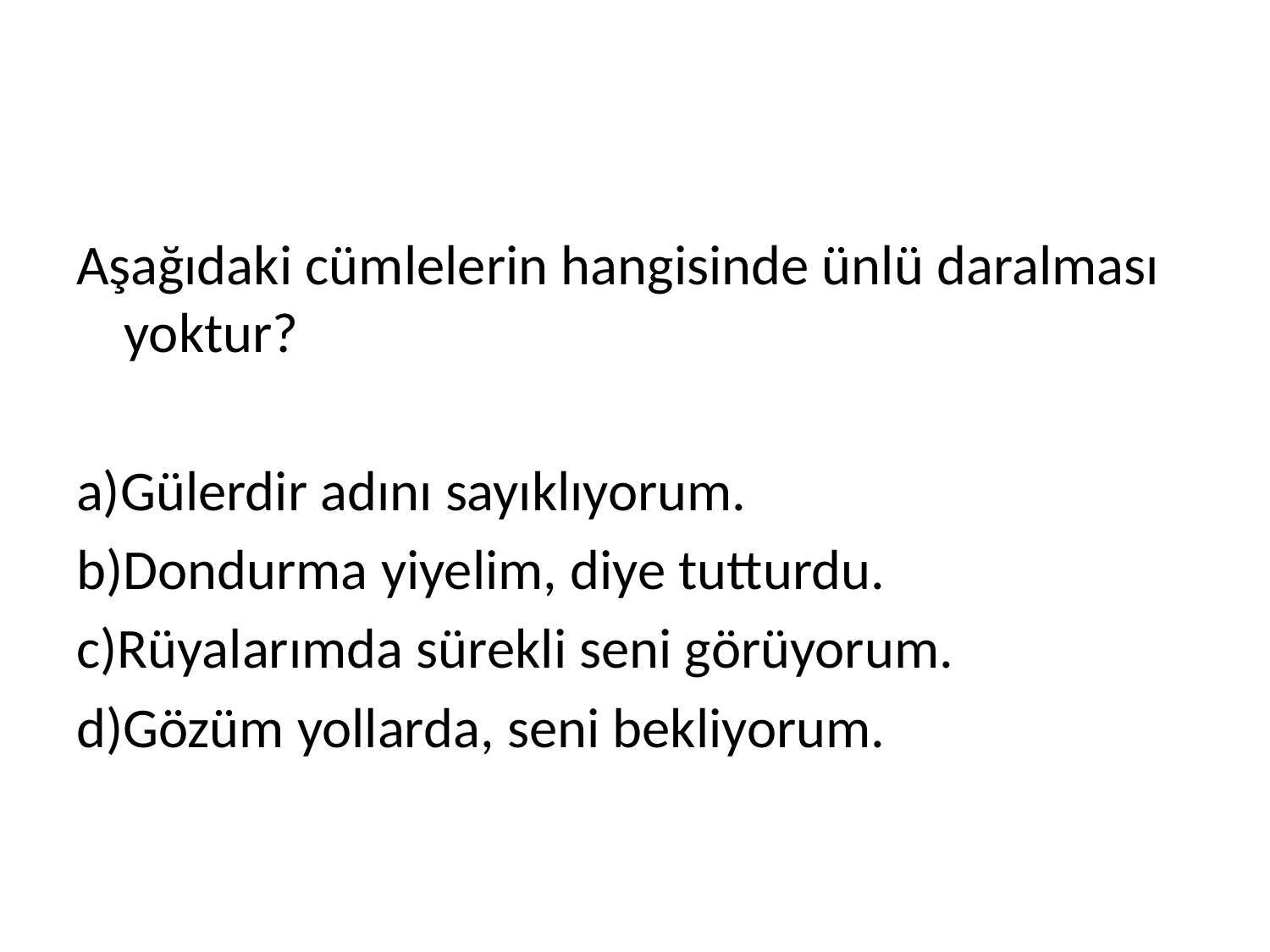

#
Aşağıdaki cümlelerin hangisinde ünlü daralması yoktur?

a)Gülerdir adını sayıklıyorum.
b)Dondurma yiyelim, diye tutturdu.
c)Rüyalarımda sürekli seni görüyorum.
d)Gözüm yollarda, seni bekliyorum.